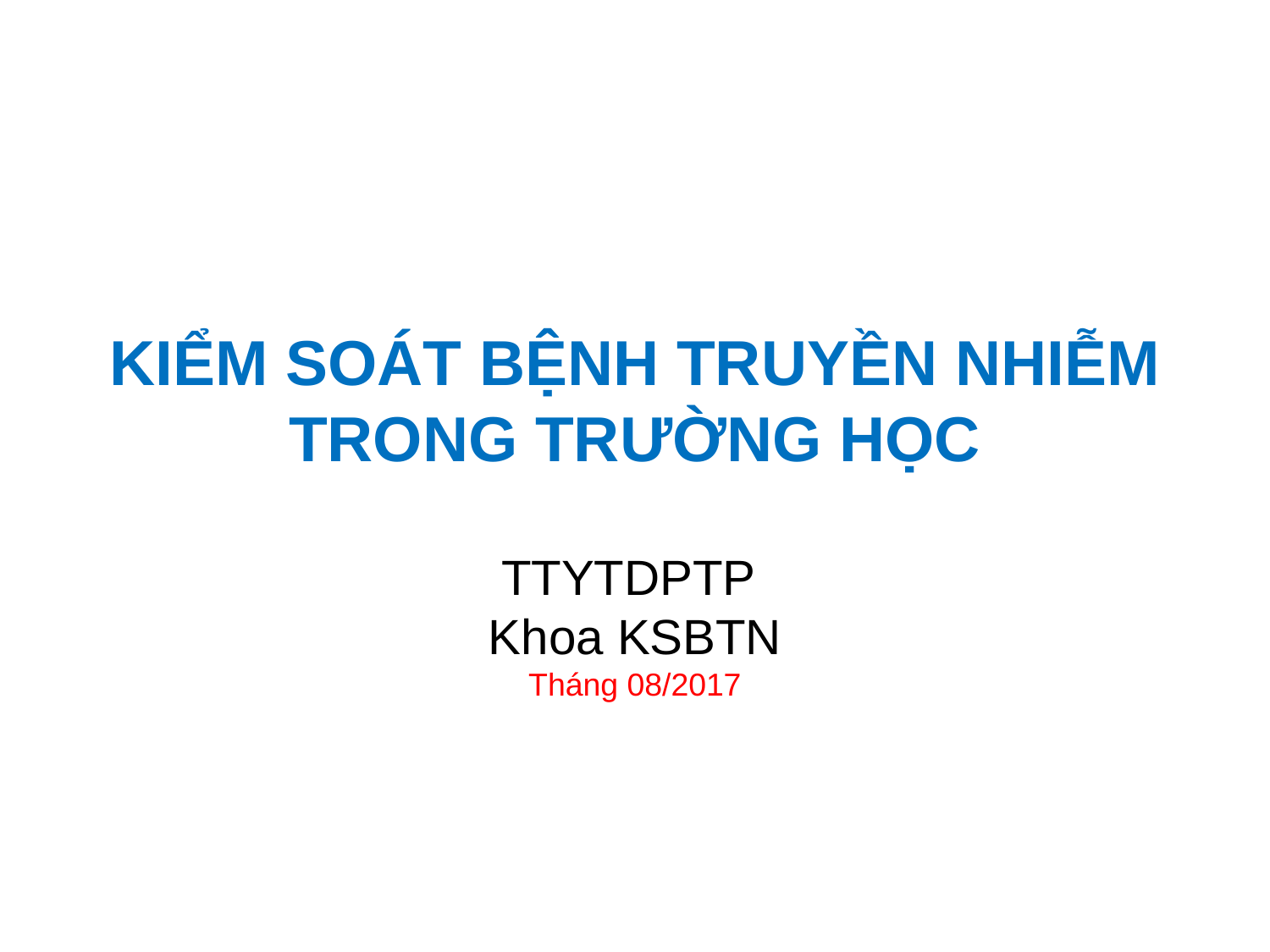

# KIỂM SOÁT BỆNH TRUYỀN NHIỄM TRONG TRƯỜNG HỌC
TTYTDPTP
Khoa KSBTN
Tháng 08/2017